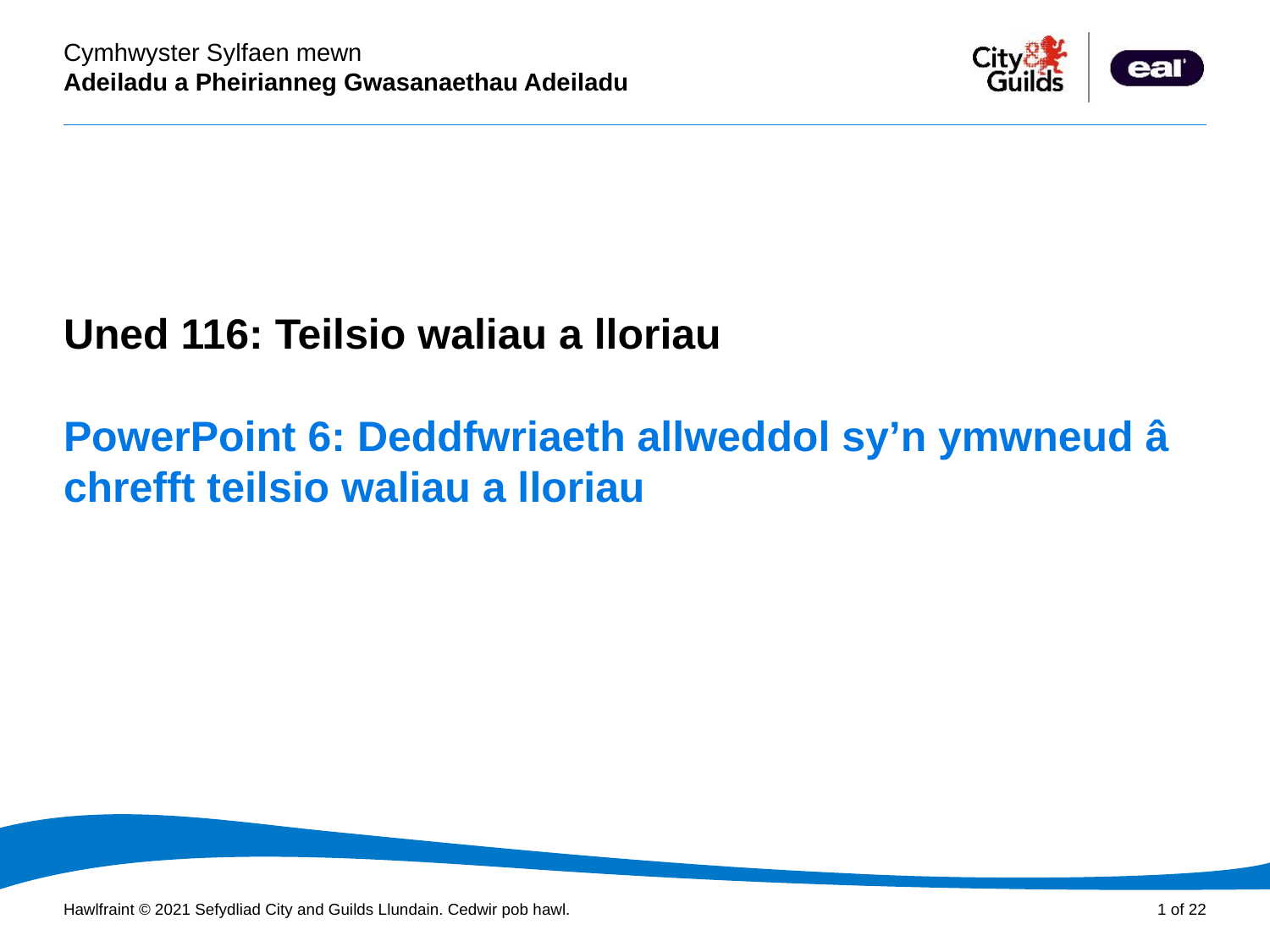

Cyflwyniad PowerPoint
Uned 116: Teilsio waliau a lloriau
# PowerPoint 6: Deddfwriaeth allweddol sy’n ymwneud â chrefft teilsio waliau a lloriau